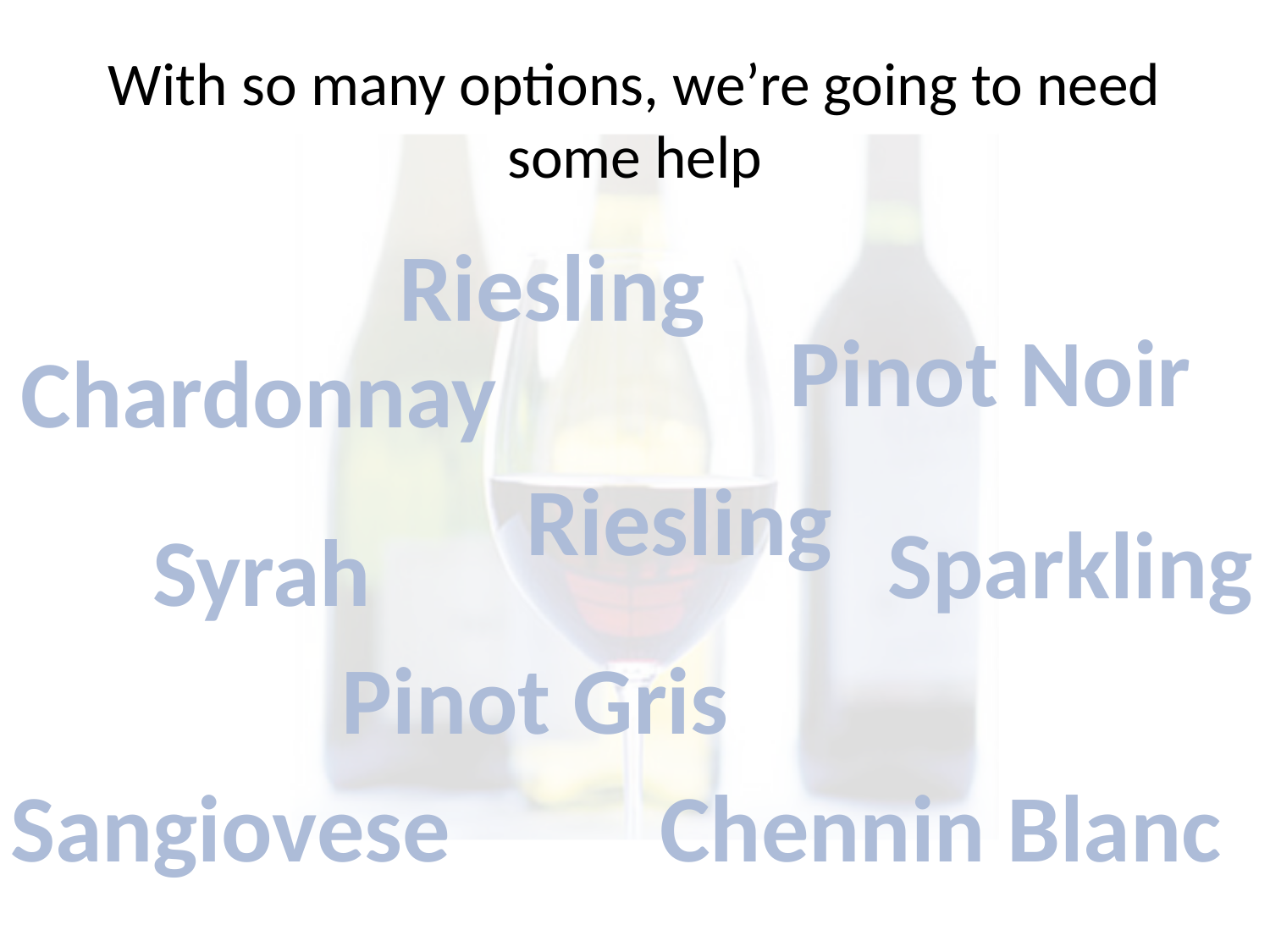

# With so many options, we’re going to need some help
Riesling
Pinot Noir
Chardonnay
Riesling
Sparkling
Syrah
Pinot Gris
Sangiovese
Chennin Blanc